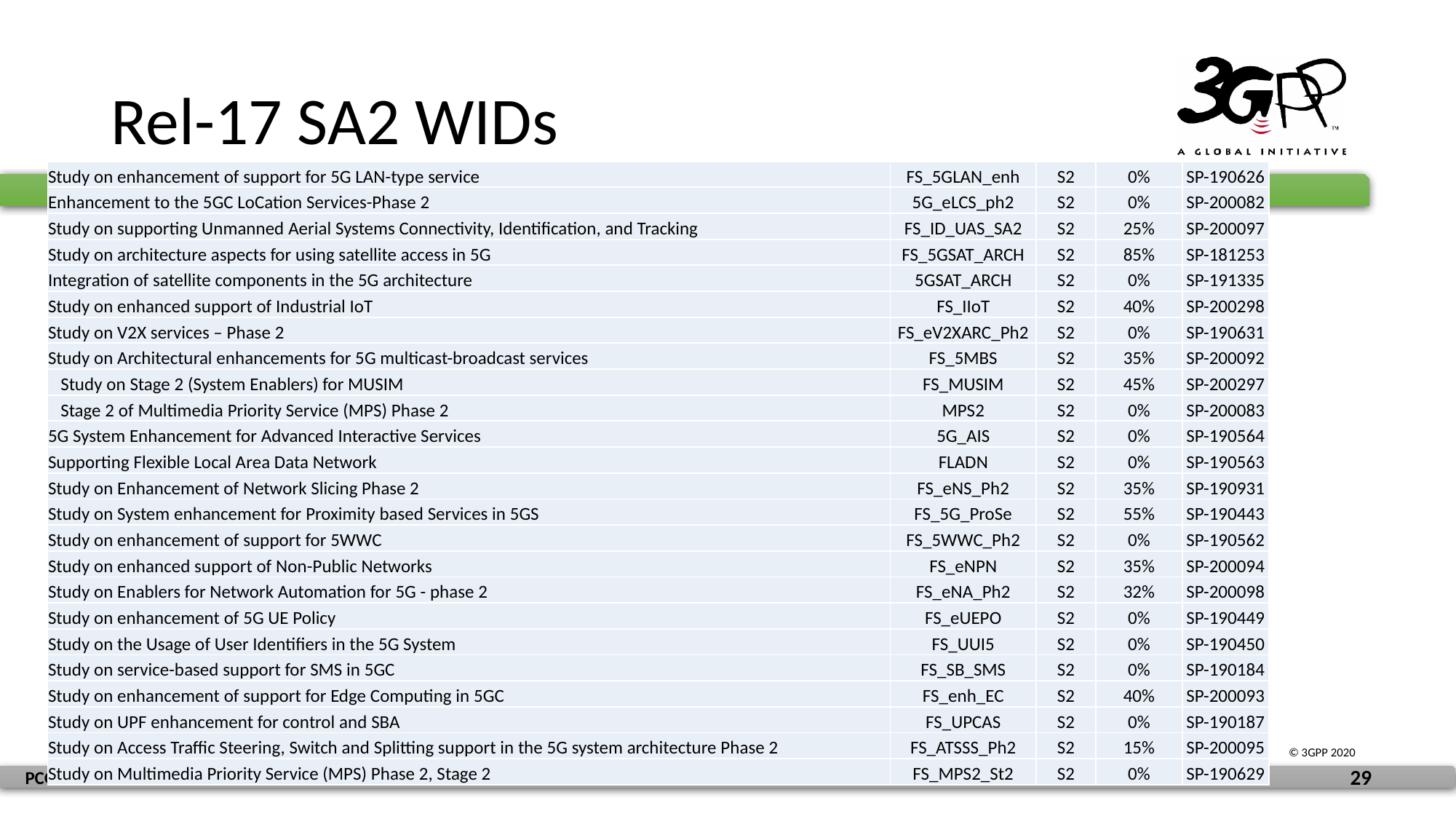

# Rel-17 SA2 WIDs
| Study on enhancement of support for 5G LAN-type service | FS\_5GLAN\_enh | S2 | 0% | SP-190626 |
| --- | --- | --- | --- | --- |
| Enhancement to the 5GC LoCation Services-Phase 2 | 5G\_eLCS\_ph2 | S2 | 0% | SP-200082 |
| Study on supporting Unmanned Aerial Systems Connectivity, Identification, and Tracking | FS\_ID\_UAS\_SA2 | S2 | 25% | SP-200097 |
| Study on architecture aspects for using satellite access in 5G | FS\_5GSAT\_ARCH | S2 | 85% | SP-181253 |
| Integration of satellite components in the 5G architecture | 5GSAT\_ARCH | S2 | 0% | SP-191335 |
| Study on enhanced support of Industrial IoT | FS\_IIoT | S2 | 40% | SP-200298 |
| Study on V2X services – Phase 2 | FS\_eV2XARC\_Ph2 | S2 | 0% | SP-190631 |
| Study on Architectural enhancements for 5G multicast-broadcast services | FS\_5MBS | S2 | 35% | SP-200092 |
| Study on Stage 2 (System Enablers) for MUSIM | FS\_MUSIM | S2 | 45% | SP-200297 |
| Stage 2 of Multimedia Priority Service (MPS) Phase 2 | MPS2 | S2 | 0% | SP-200083 |
| 5G System Enhancement for Advanced Interactive Services | 5G\_AIS | S2 | 0% | SP-190564 |
| Supporting Flexible Local Area Data Network | FLADN | S2 | 0% | SP-190563 |
| Study on Enhancement of Network Slicing Phase 2 | FS\_eNS\_Ph2 | S2 | 35% | SP-190931 |
| Study on System enhancement for Proximity based Services in 5GS | FS\_5G\_ProSe | S2 | 55% | SP-190443 |
| Study on enhancement of support for 5WWC | FS\_5WWC\_Ph2 | S2 | 0% | SP-190562 |
| Study on enhanced support of Non-Public Networks | FS\_eNPN | S2 | 35% | SP-200094 |
| Study on Enablers for Network Automation for 5G - phase 2 | FS\_eNA\_Ph2 | S2 | 32% | SP-200098 |
| Study on enhancement of 5G UE Policy | FS\_eUEPO | S2 | 0% | SP-190449 |
| Study on the Usage of User Identifiers in the 5G System | FS\_UUI5 | S2 | 0% | SP-190450 |
| Study on service-based support for SMS in 5GC | FS\_SB\_SMS | S2 | 0% | SP-190184 |
| Study on enhancement of support for Edge Computing in 5GC | FS\_enh\_EC | S2 | 40% | SP-200093 |
| Study on UPF enhancement for control and SBA | FS\_UPCAS | S2 | 0% | SP-190187 |
| Study on Access Traffic Steering, Switch and Splitting support in the 5G system architecture Phase 2 | FS\_ATSSS\_Ph2 | S2 | 15% | SP-200095 |
| Study on Multimedia Priority Service (MPS) Phase 2, Stage 2 | FS\_MPS2\_St2 | S2 | 0% | SP-190629 |